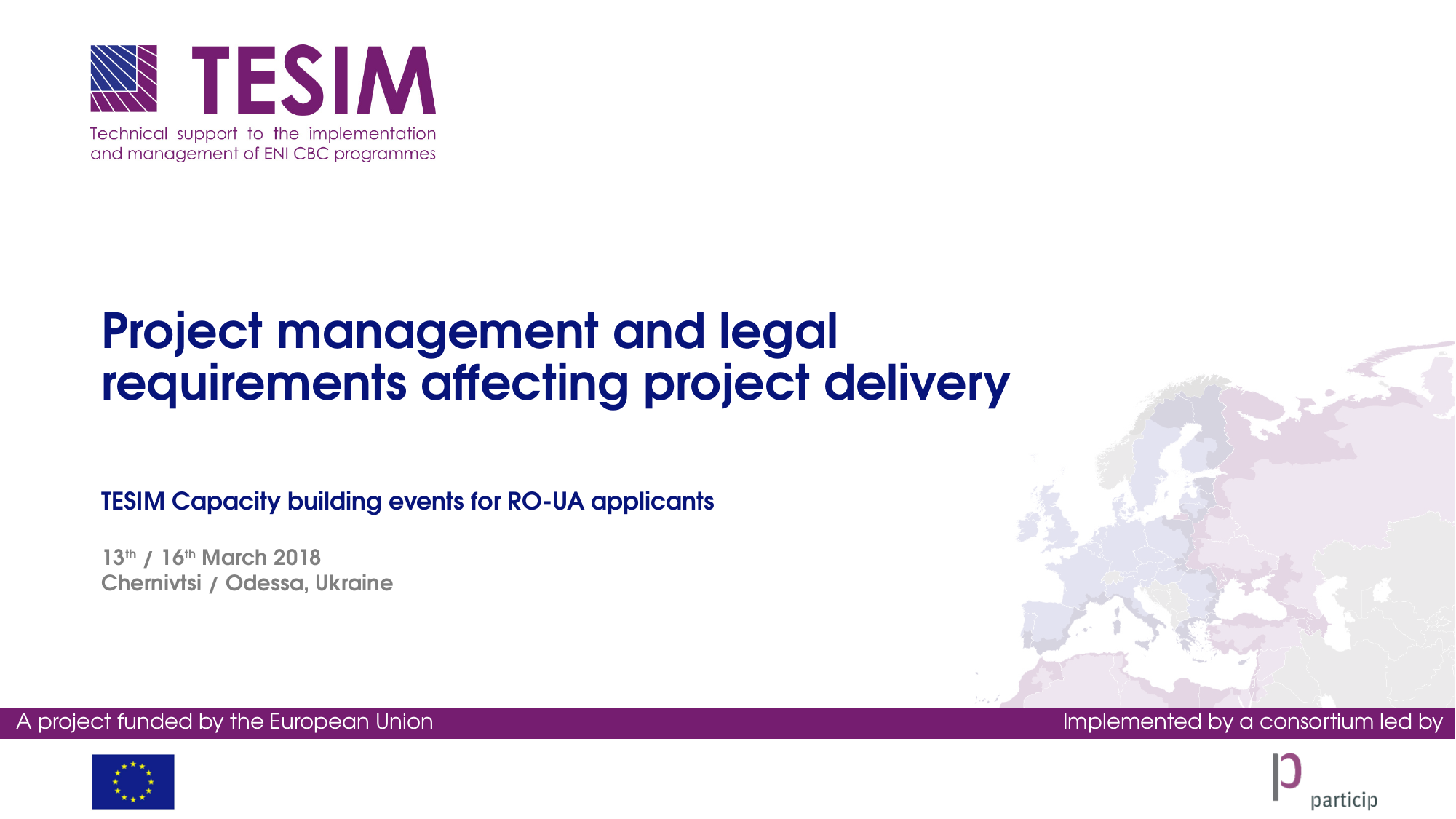

# Project management and legal requirements affecting project delivery
TESIM Capacity building events for RO-UA applicants

13th / 16th March 2018
Chernivtsi / Odessa, Ukraine